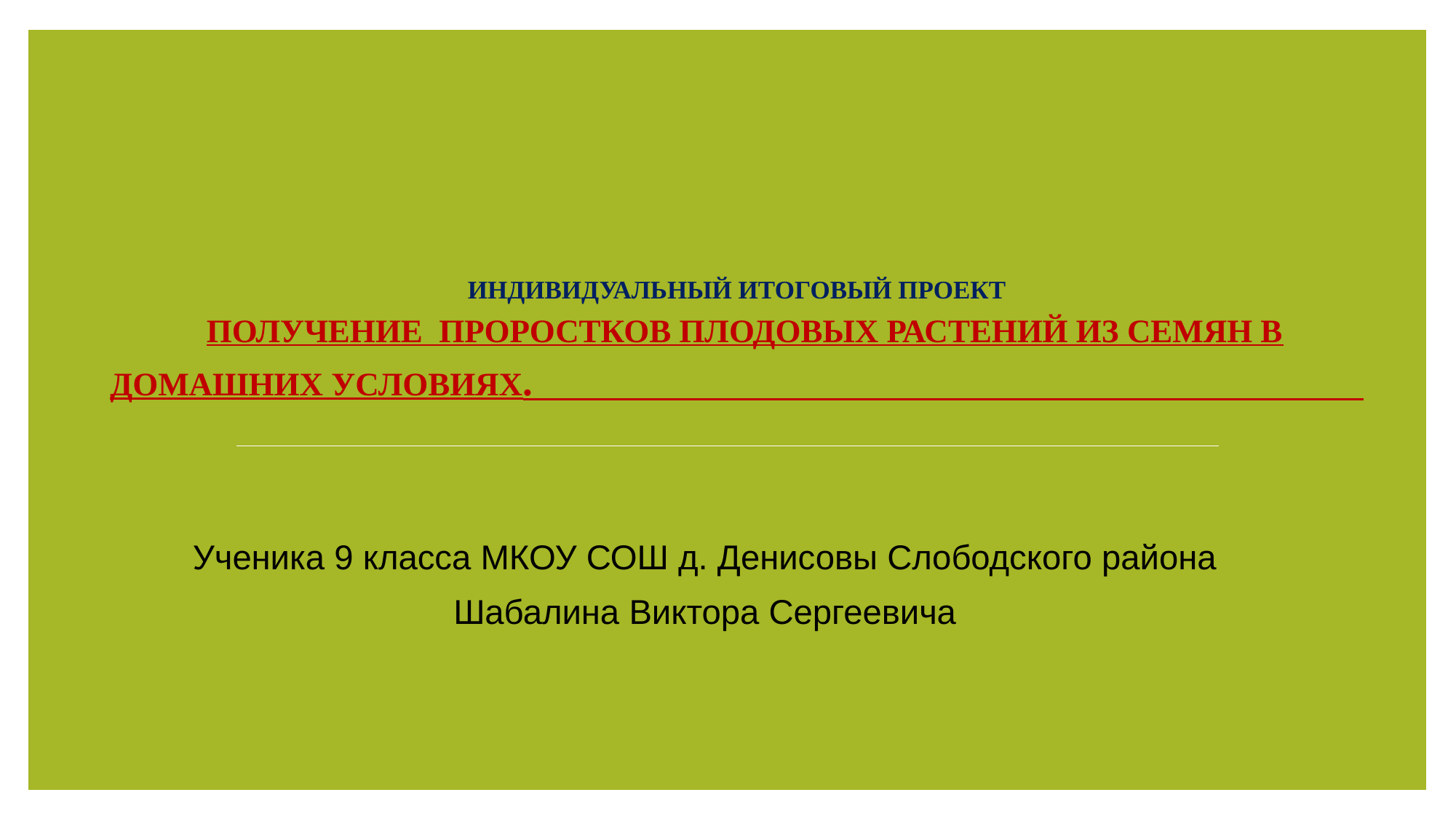

# ИНДИВИДУАЛЬНЫЙ ИТОГОВЫЙ ПРОЕКТ Получение  проростков плодовых растений из семян в домашних условиях.
Ученика 9 класса МКОУ СОШ д. Денисовы Слободского района
Шабалина Виктора Сергеевича